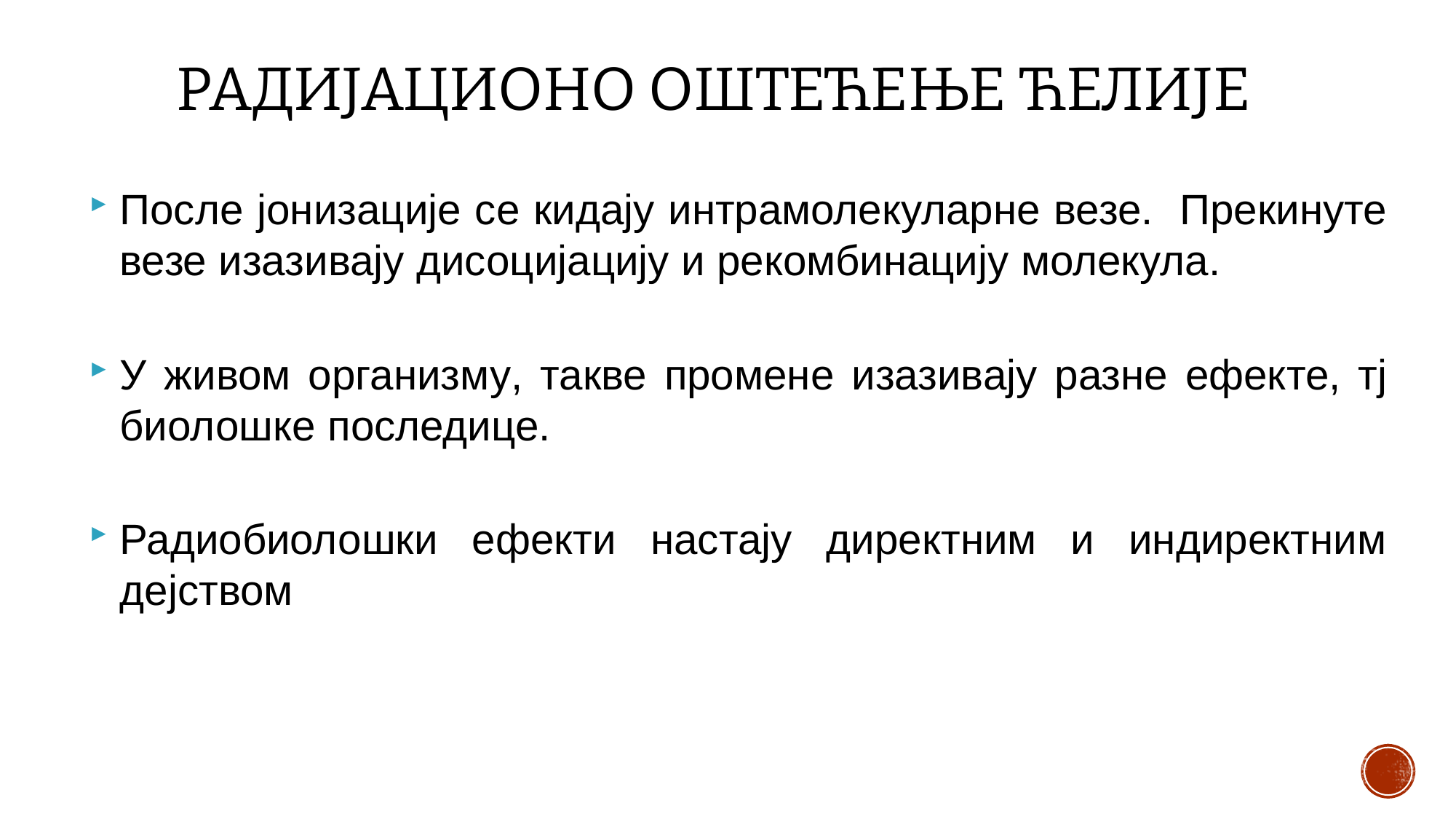

# Радијационо оштећење ћелије
После јонизације се кидају интрамолекуларне везе.  Прекинуте везе изазивају дисоцијацију и рекомбинацију молекула.

У живом организму, такве промене изазивају разне ефекте, тј биолошке последице.

Радиобиолошки ефекти настају директним и индиректним дејством